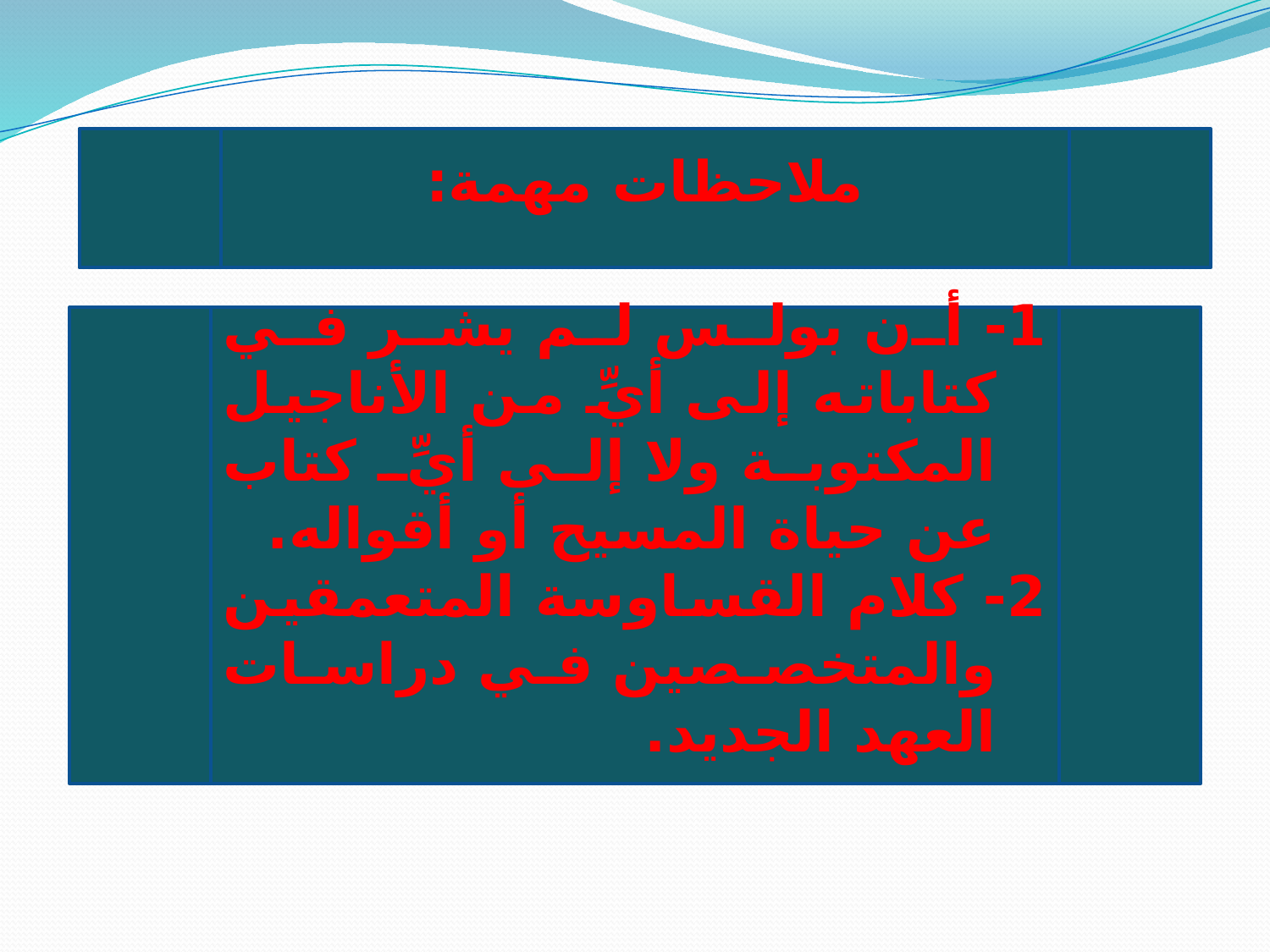

ملاحظات مهمة:

1- أن بولس لم يشر في كتاباته إلى أيِّ من الأناجيل المكتوبة ولا إلى أيِّ كتاب عن حياة المسيح أو أقواله.
2- كلام القساوسة المتعمقين والمتخصصين في دراسات العهد الجديد.